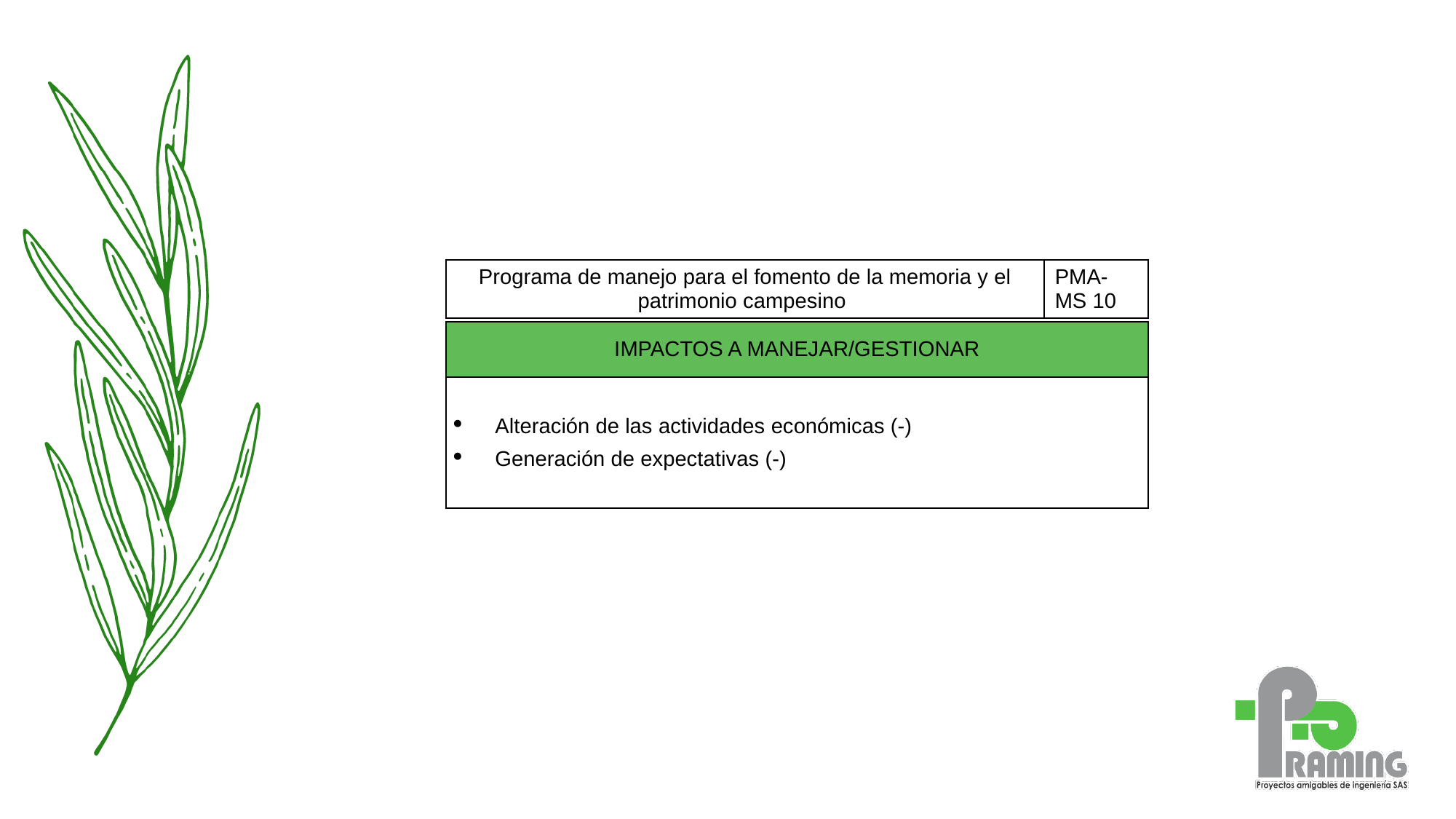

| Programa de manejo para el fomento de la memoria y el patrimonio campesino | PMA-MS 10 |
| --- | --- |
| IMPACTOS A MANEJAR/GESTIONAR |
| --- |
| Alteración de las actividades económicas (-) Generación de expectativas (-) |